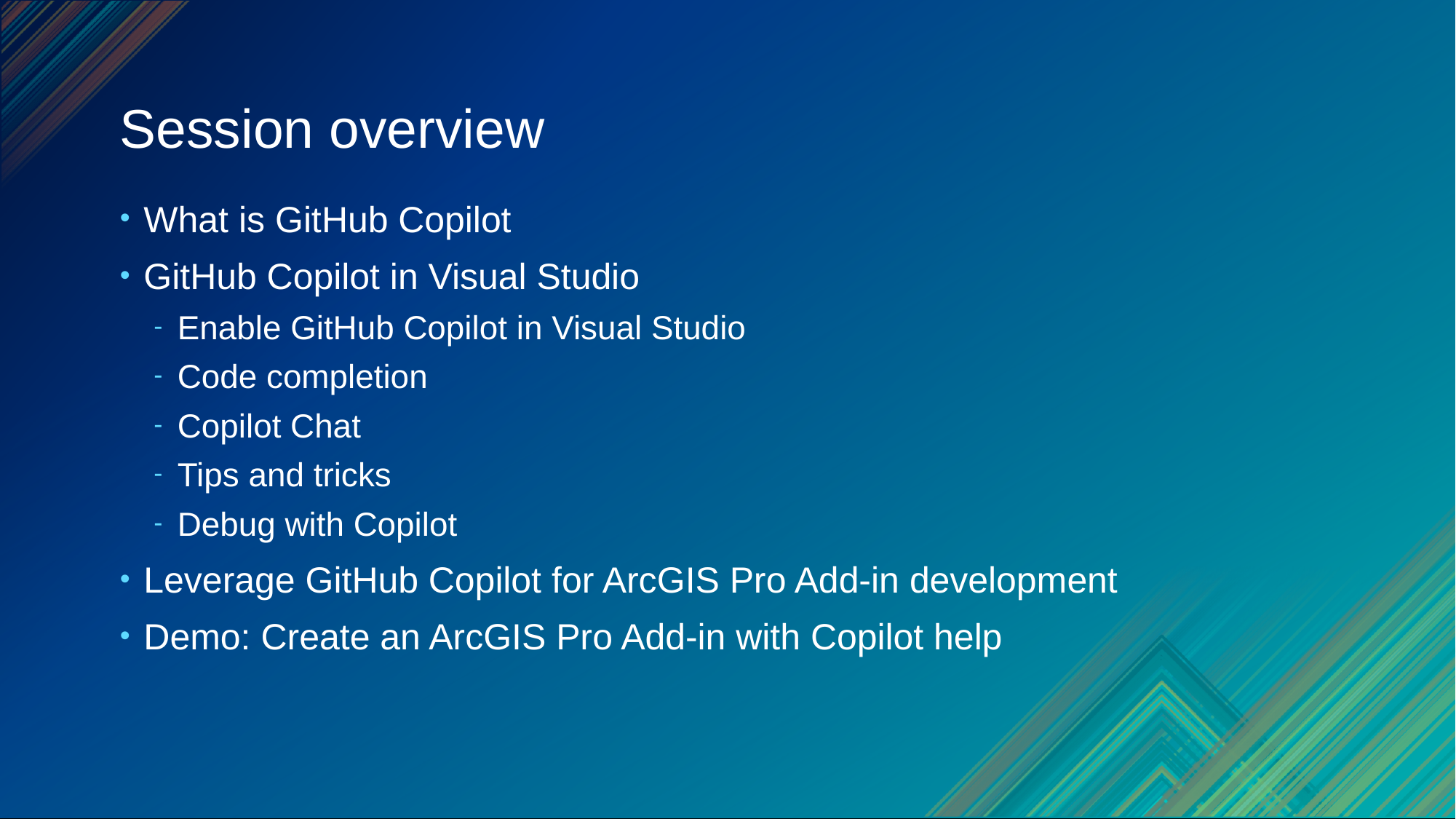

# Session overview
 What is GitHub Copilot
 GitHub Copilot in Visual Studio
 Enable GitHub Copilot in Visual Studio
 Code completion
 Copilot Chat
 Tips and tricks
 Debug with Copilot
 Leverage GitHub Copilot for ArcGIS Pro Add-in development
 Demo: Create an ArcGIS Pro Add-in with Copilot help